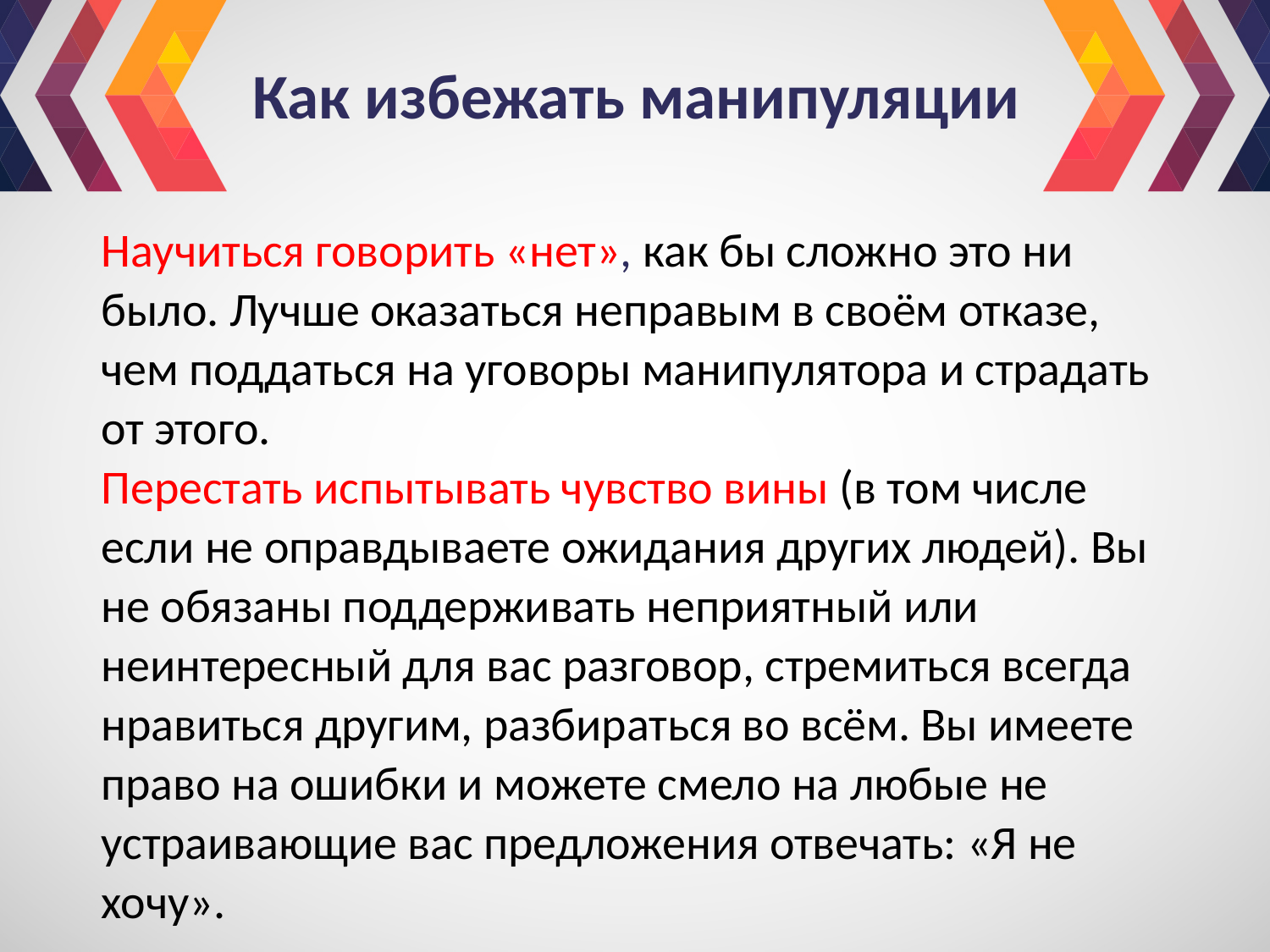

# Как избежать манипуляции
Научиться говорить «нет», как бы сложно это ни было. Лучше оказаться неправым в своём отказе, чем поддаться на уговоры манипулятора и страдать от этого.
Перестать испытывать чувство вины (в том числе если не оправдываете ожидания других людей). Вы не обязаны поддерживать неприятный или неинтересный для вас разговор, стремиться всегда нравиться другим, разбираться во всём. Вы имеете право на ошибки и можете смело на любые не устраивающие вас предложения отвечать: «Я не хочу».